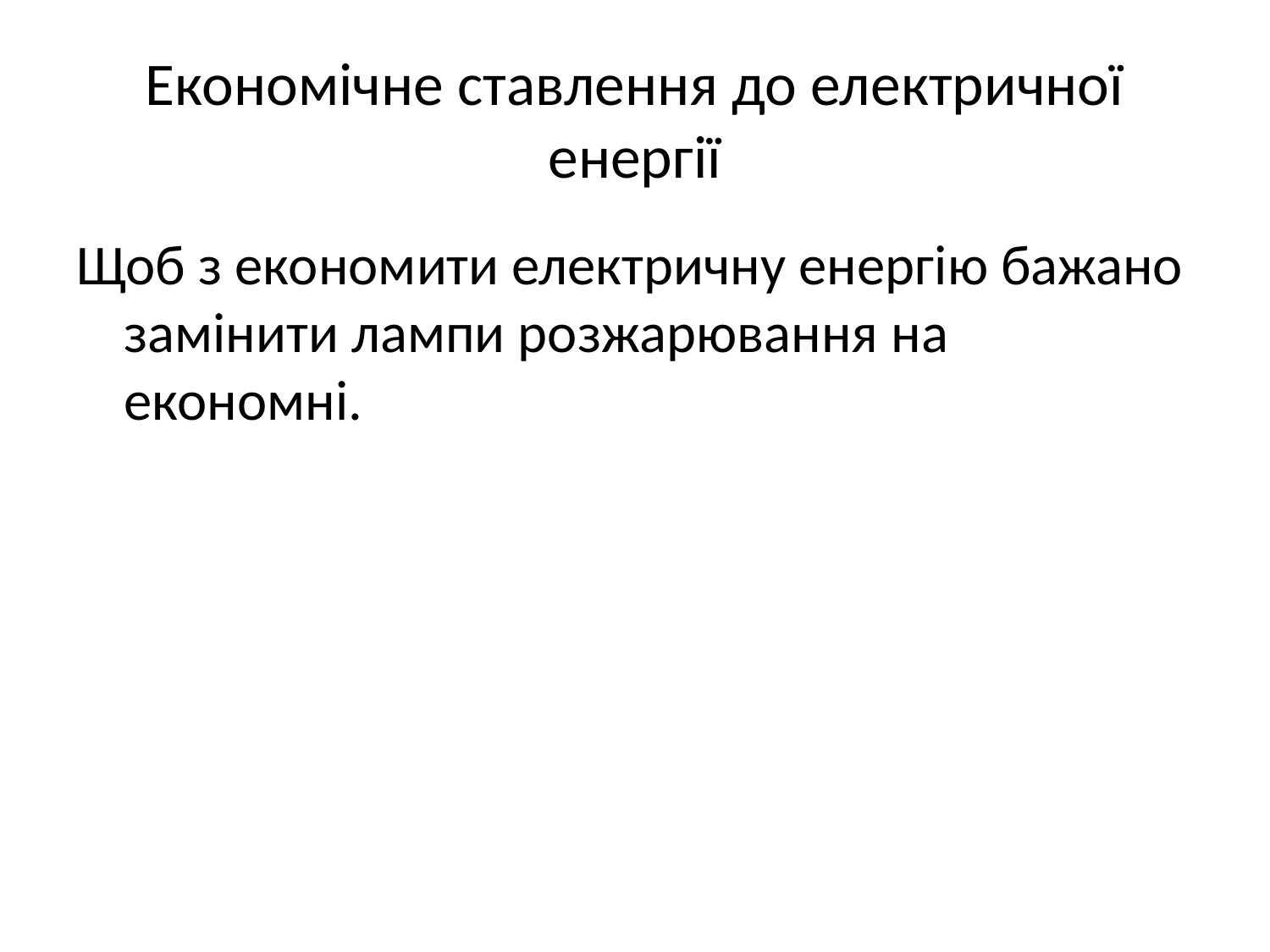

# Економічне ставлення до електричної енергії
Щоб з економити електричну енергію бажано замінити лампи розжарювання на економні.